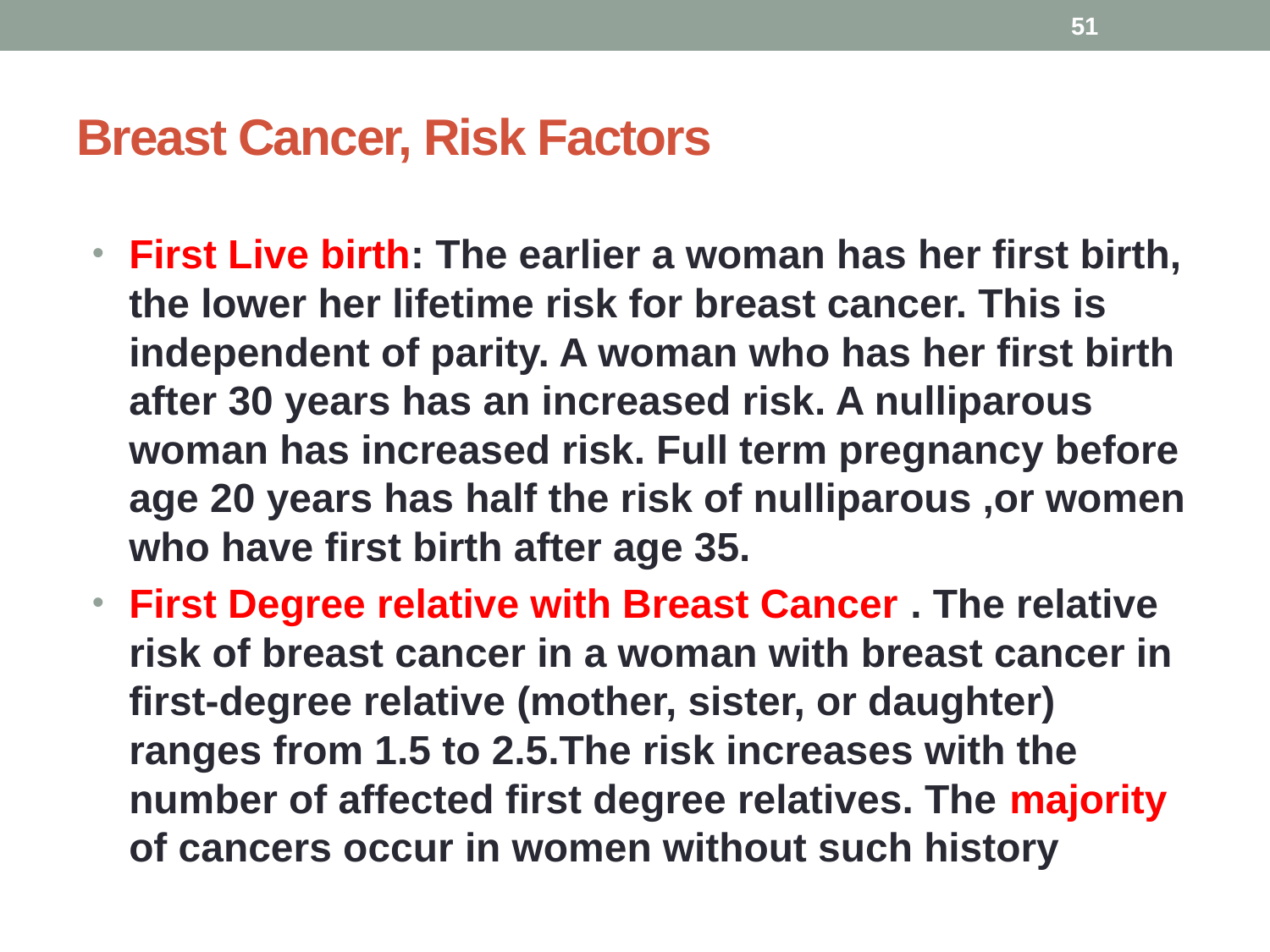

51
# Breast Cancer, Risk Factors
First Live birth: The earlier a woman has her first birth, the lower her lifetime risk for breast cancer. This is independent of parity. A woman who has her first birth after 30 years has an increased risk. A nulliparous woman has increased risk. Full term pregnancy before age 20 years has half the risk of nulliparous ,or women who have first birth after age 35.
First Degree relative with Breast Cancer . The relative risk of breast cancer in a woman with breast cancer in first-degree relative (mother, sister, or daughter) ranges from 1.5 to 2.5.The risk increases with the number of affected first degree relatives. The majority of cancers occur in women without such history